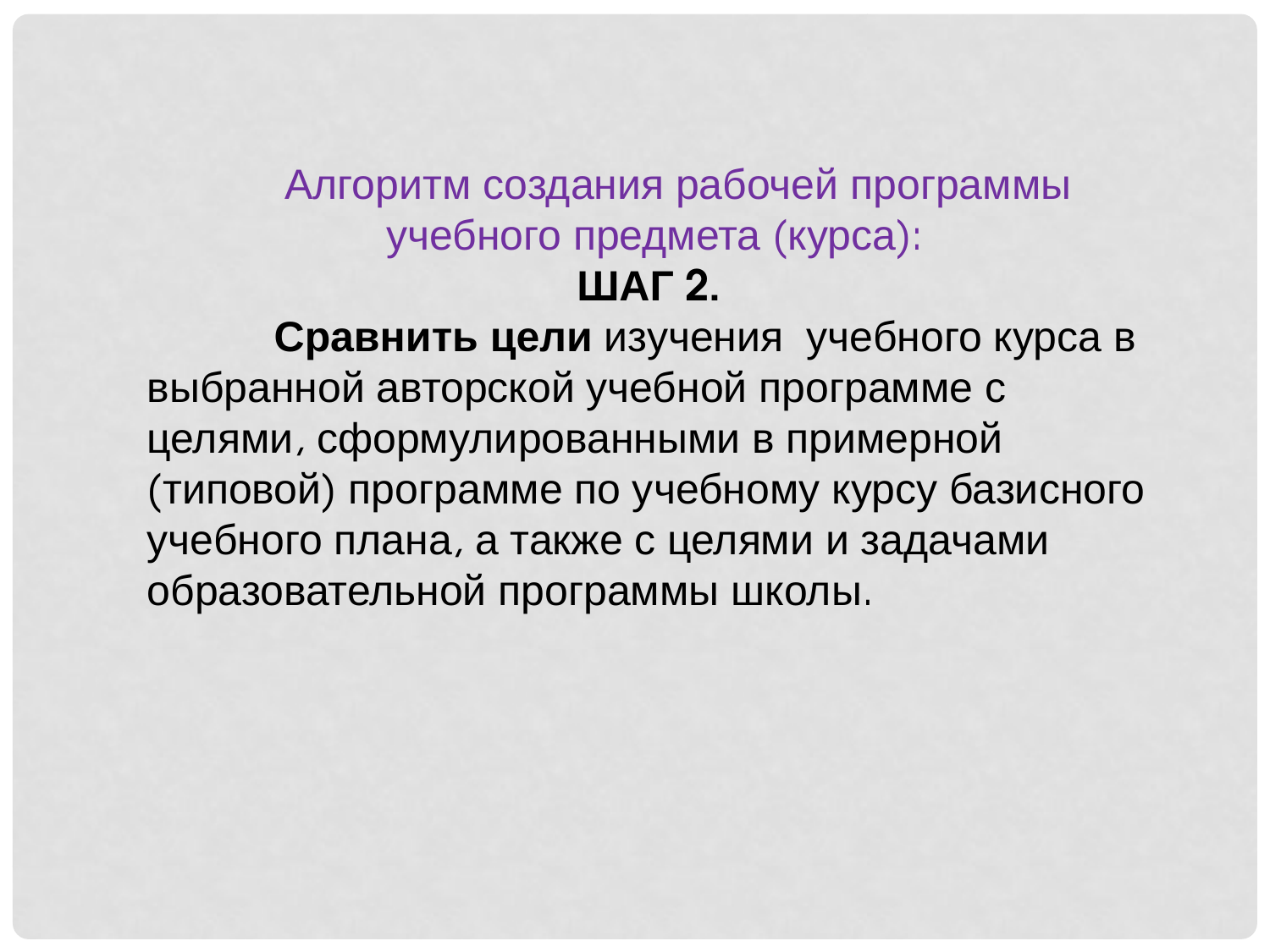

Алгоритм создания рабочей программы учебного предмета (курса):
ШАГ 2.
	Сравнить цели изучения  учебного курса в выбранной авторской учебной программе с целями, сформулированными в примерной (типовой) программе по учебному курсу базисного учебного плана, а также с целями и задачами образовательной программы школы.